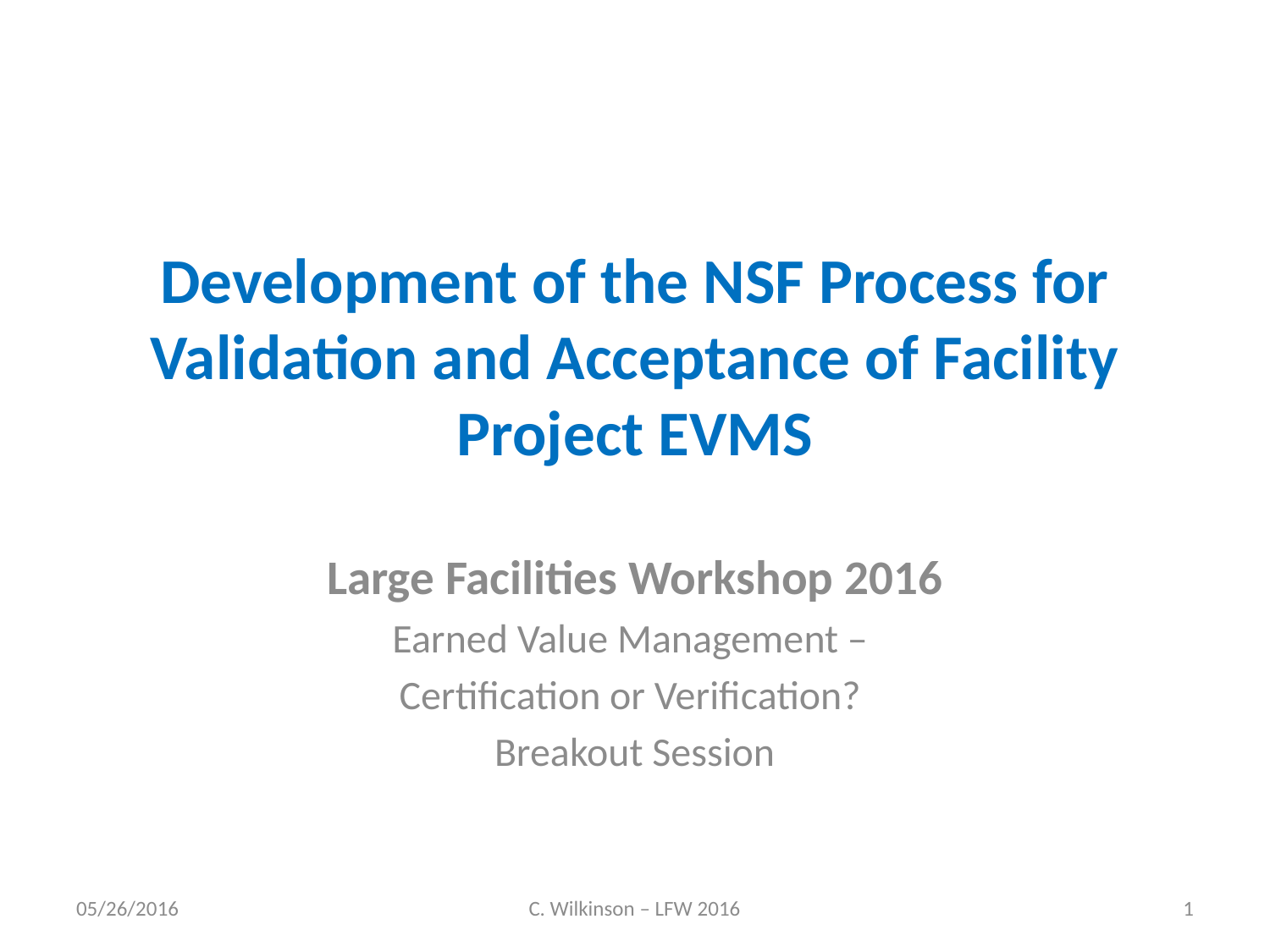

# Development of the NSF Process for Validation and Acceptance of Facility Project EVMS
Large Facilities Workshop 2016
Earned Value Management –
Certification or Verification?
Breakout Session
05/26/2016
C. Wilkinson – LFW 2016
1